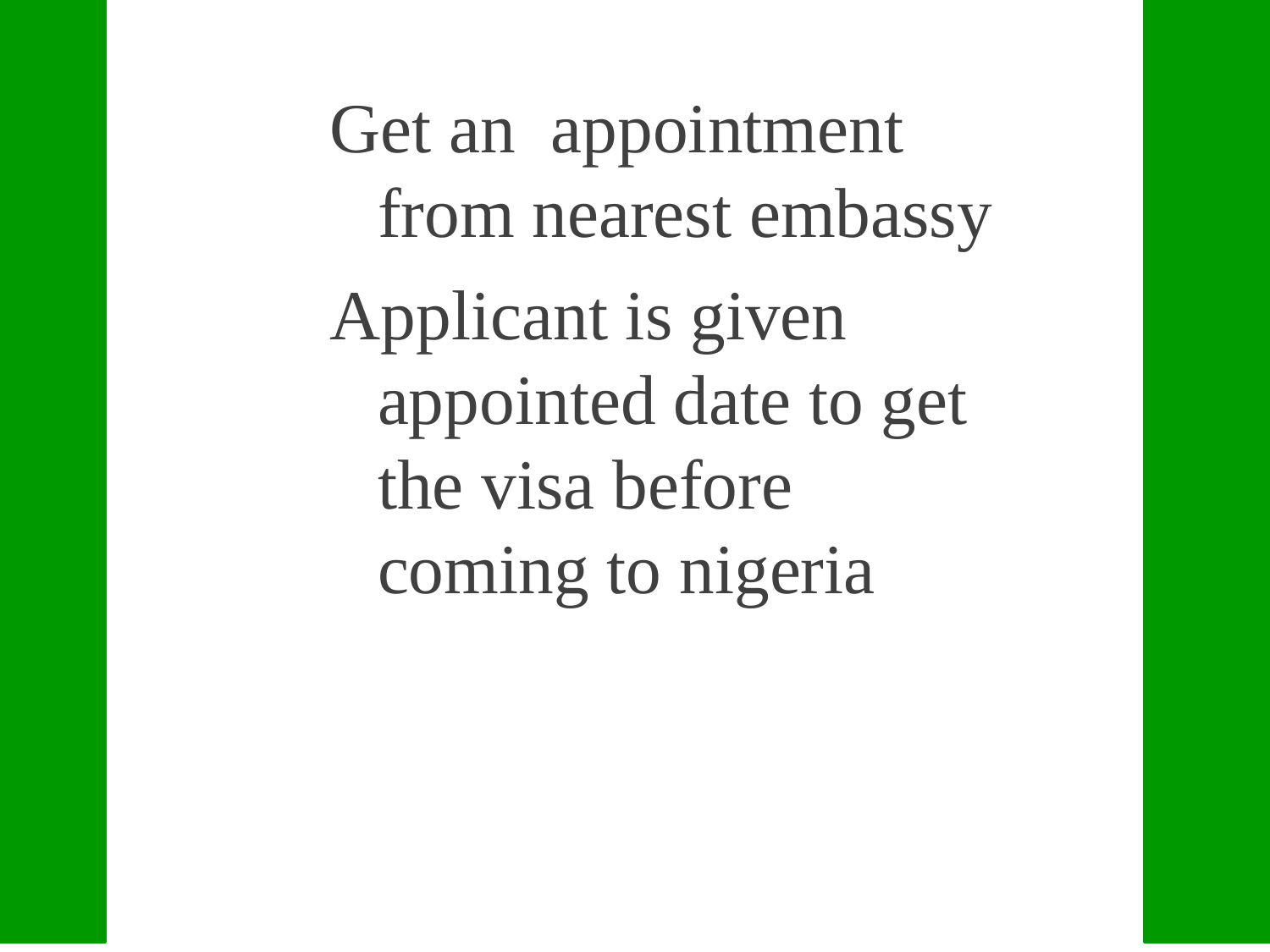

Get an  appointment from nearest embassy
Applicant is given appointed date to get the visa before coming to nigeria